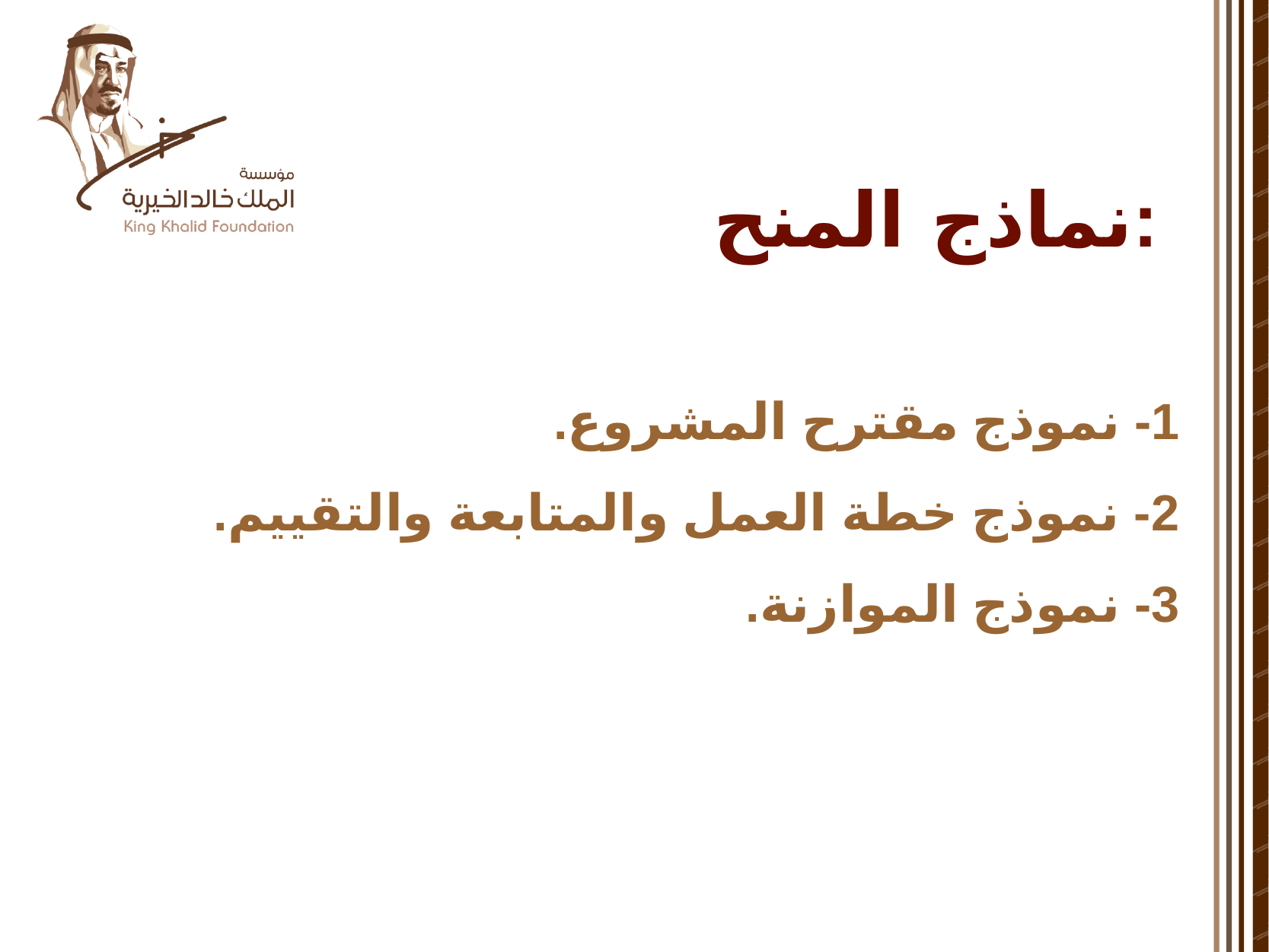

# نماذج المنح:
1- نموذج مقترح المشروع.
2- نموذج خطة العمل والمتابعة والتقييم.
3- نموذج الموازنة.